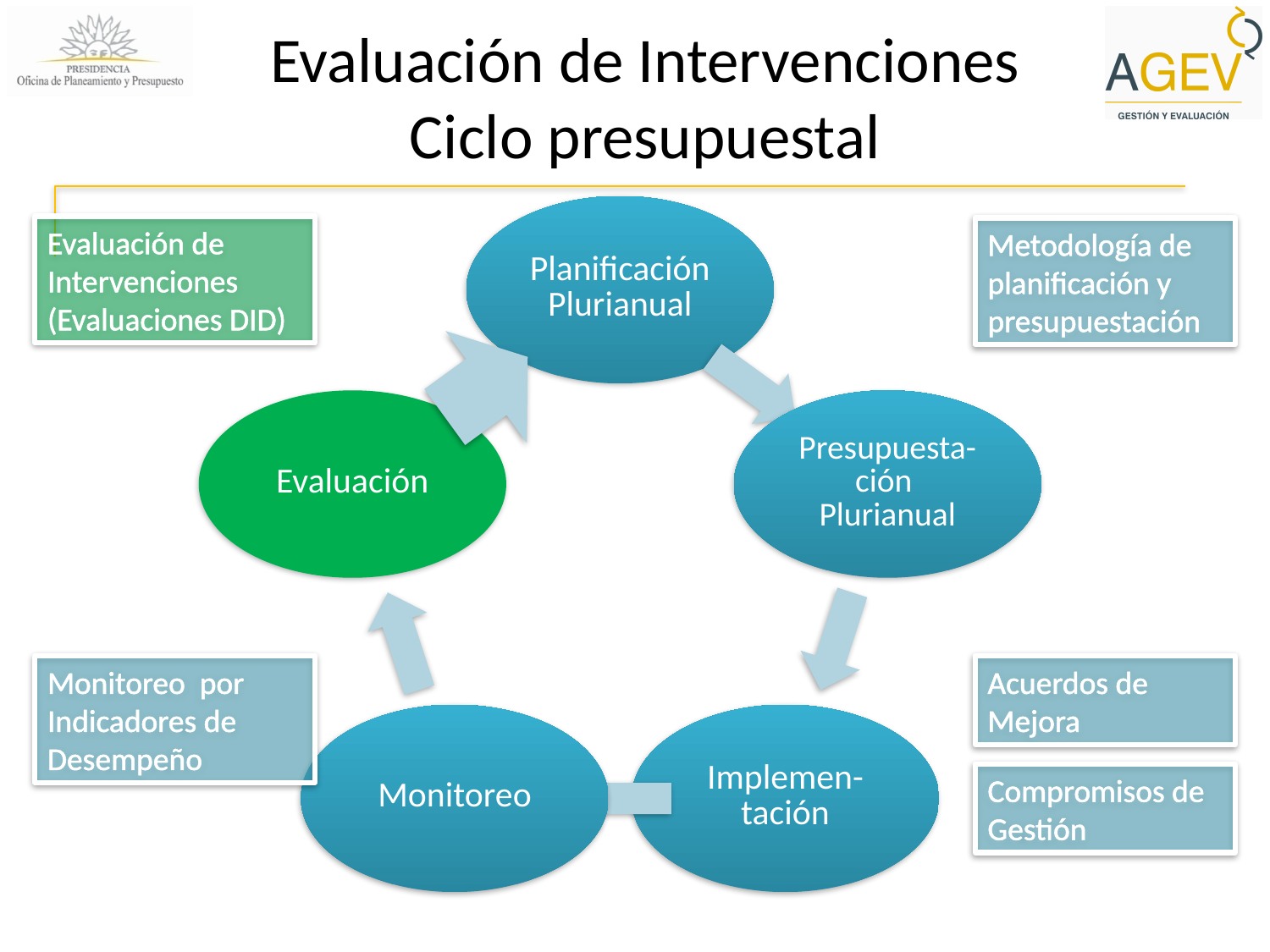

Evaluación de Intervenciones
Ciclo presupuestal
Planificación
Plurianual
Monitoreo
Evaluación
Implemen-tación
Presupuesta-
ción
Plurianual
Evaluación de Intervenciones (Evaluaciones DID)
Metodología de planificación y presupuestación
Monitoreo  por Indicadores de Desempeño
Acuerdos de Mejora
Compromisos de Gestión